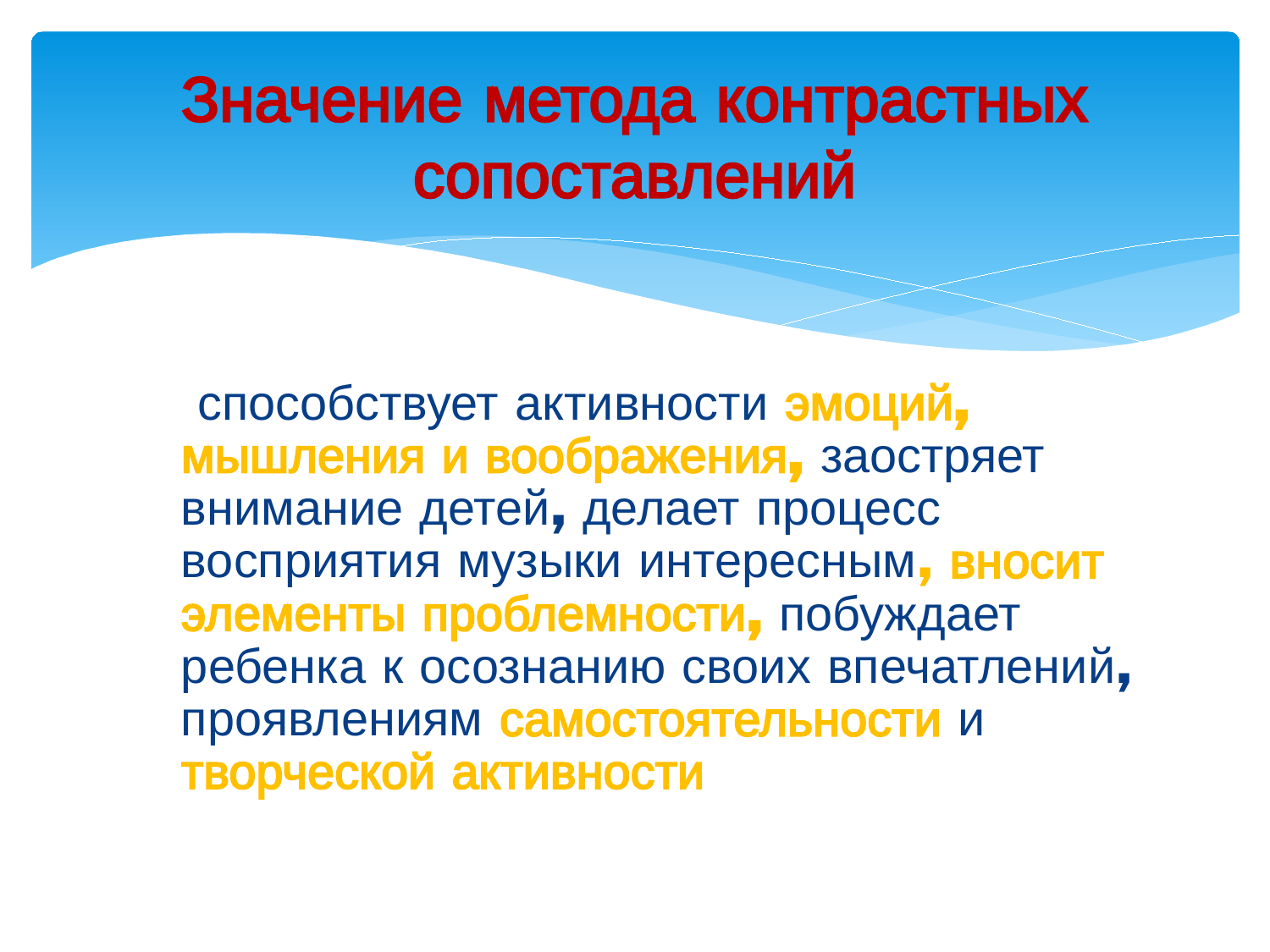

# Значение метода контрастных сопоставлений
       способствует активности эмоций, мышления и воображения, заостряет внимание детей, делает процесс восприятия музыки интересным, вносит элементы проблемности, побуждает ребенка к осознанию своих впечатлений, проявлениям самостоятельности и творческой активности